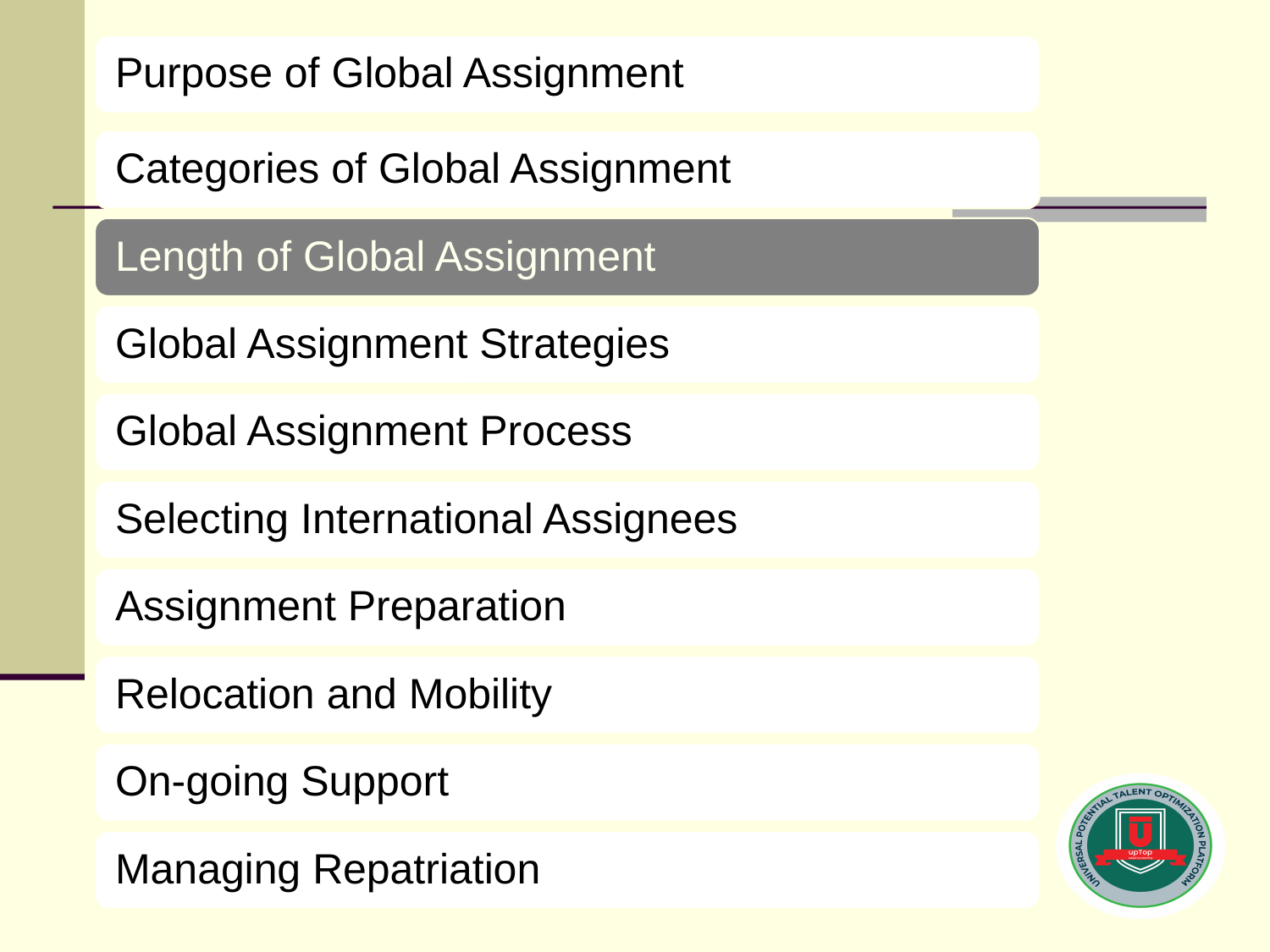

Purpose of Global Assignment
Categories of Global Assignment
Length of Global Assignment
Global Assignment Strategies
Global Assignment Process
Selecting International Assignees
Assignment Preparation
Relocation and Mobility
On-going Support
Managing Repatriation